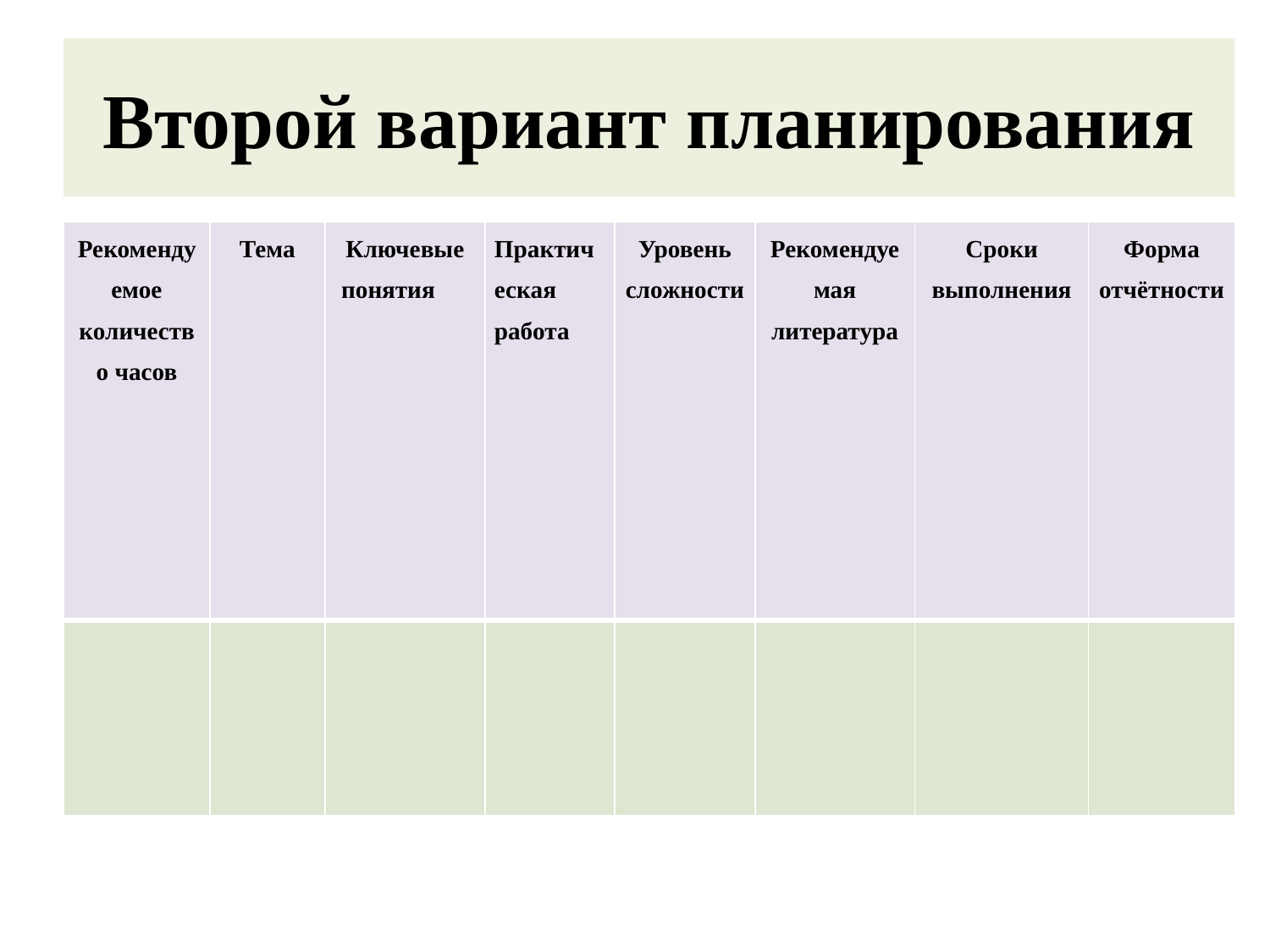

# Второй вариант планирования
| Рекомендуемое количество часов | Тема | Ключевые понятия | Практическая работа | Уровень сложности | Рекомендуемая литература | Сроки выполнения | Форма отчётности |
| --- | --- | --- | --- | --- | --- | --- | --- |
|  |  |  |  |  |  |  |  |